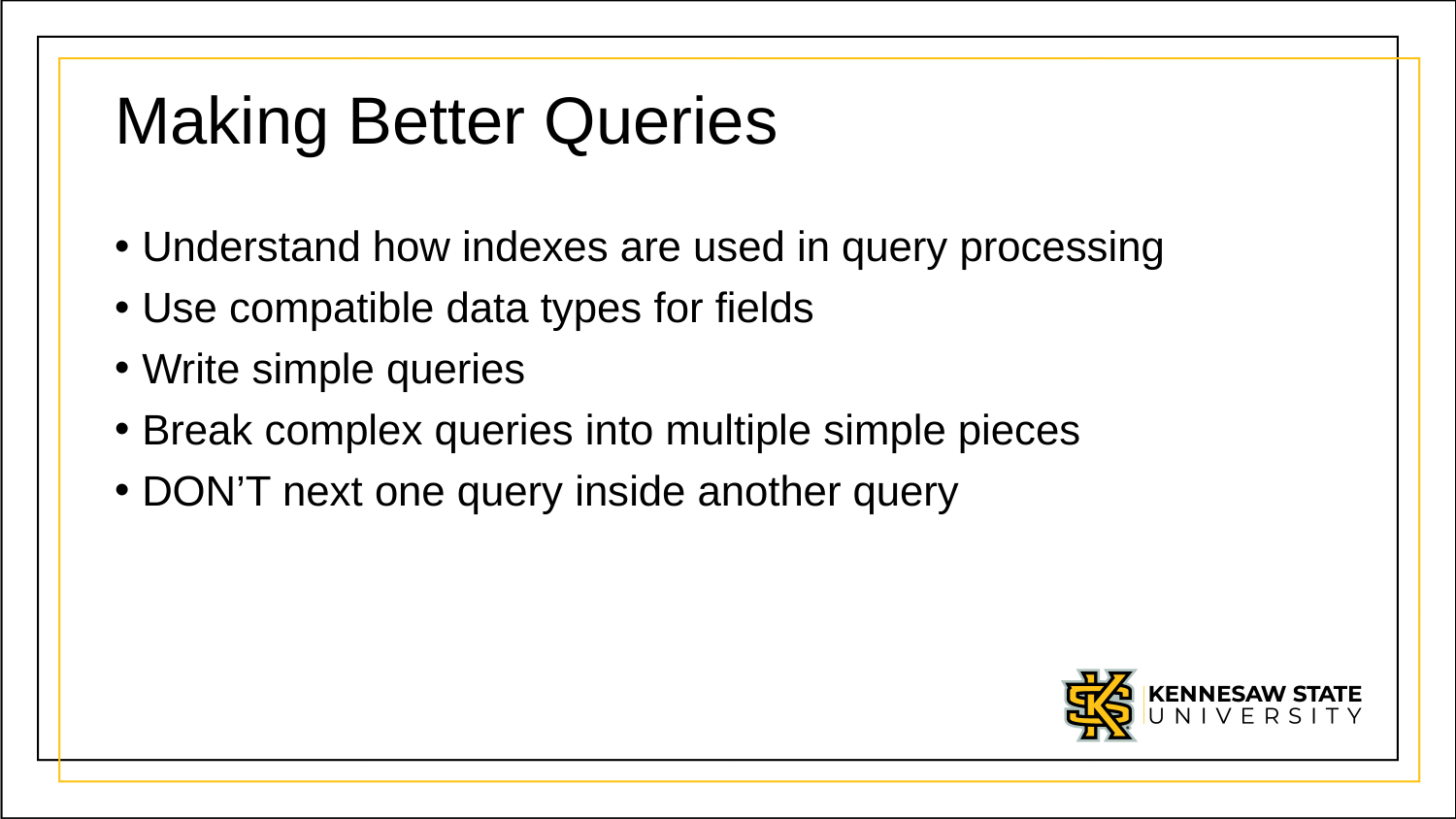

# Making Better Queries
Understand how indexes are used in query processing
Use compatible data types for fields
Write simple queries
Break complex queries into multiple simple pieces
DON’T next one query inside another query